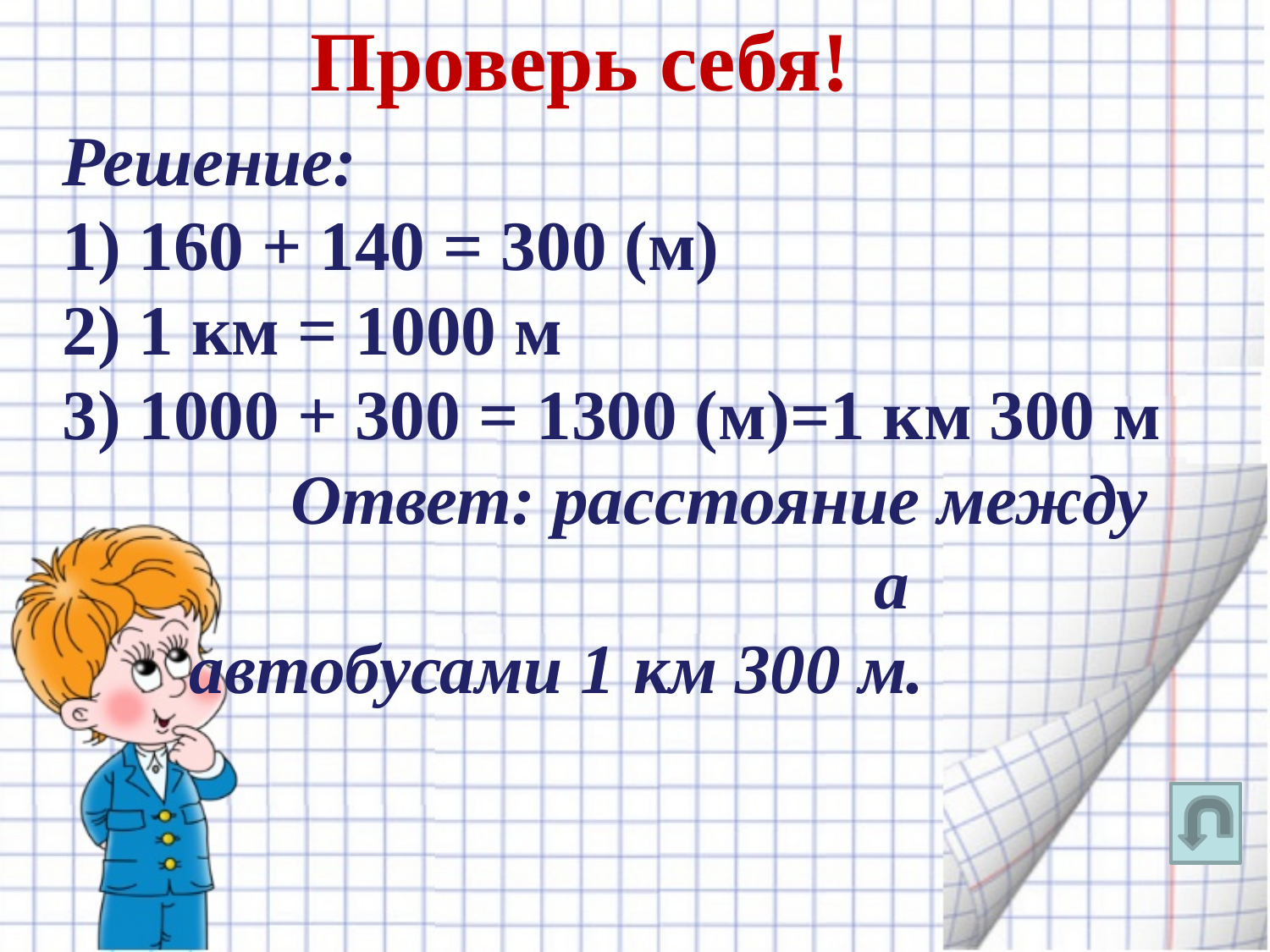

Проверь себя!
Решение:
1) 160 + 140 = 300 (м)
2) 1 км = 1000 м
3) 1000 + 300 = 1300 (м)=1 км 300 м
             Ответ: расстояние между                                          а           автобусами 1 км 300 м.